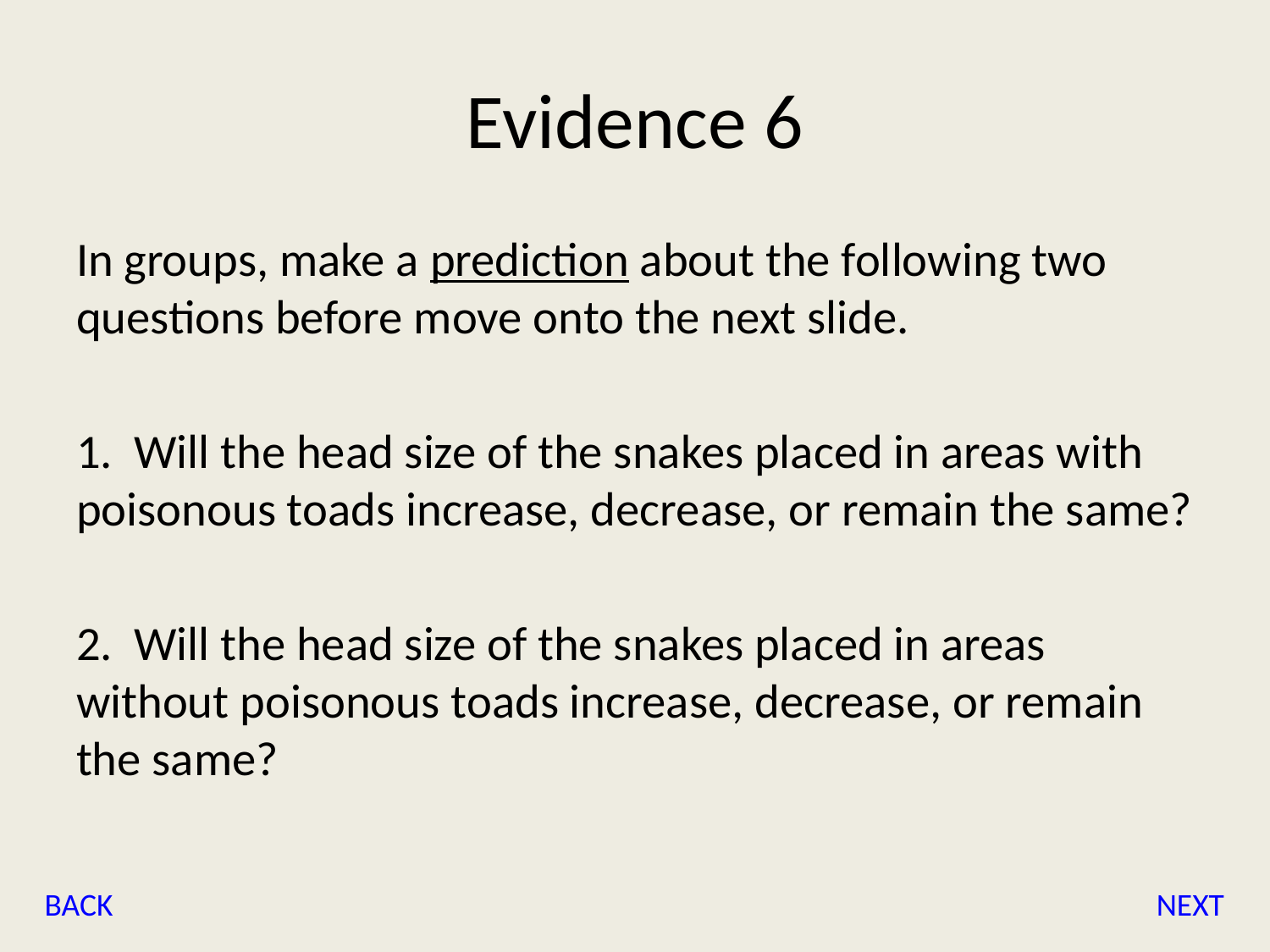

# Evidence 6
In groups, make a prediction about the following two questions before move onto the next slide.

1.  Will the head size of the snakes placed in areas with poisonous toads increase, decrease, or remain the same?

2.  Will the head size of the snakes placed in areas without poisonous toads increase, decrease, or remain the same?

BACK
NEXT